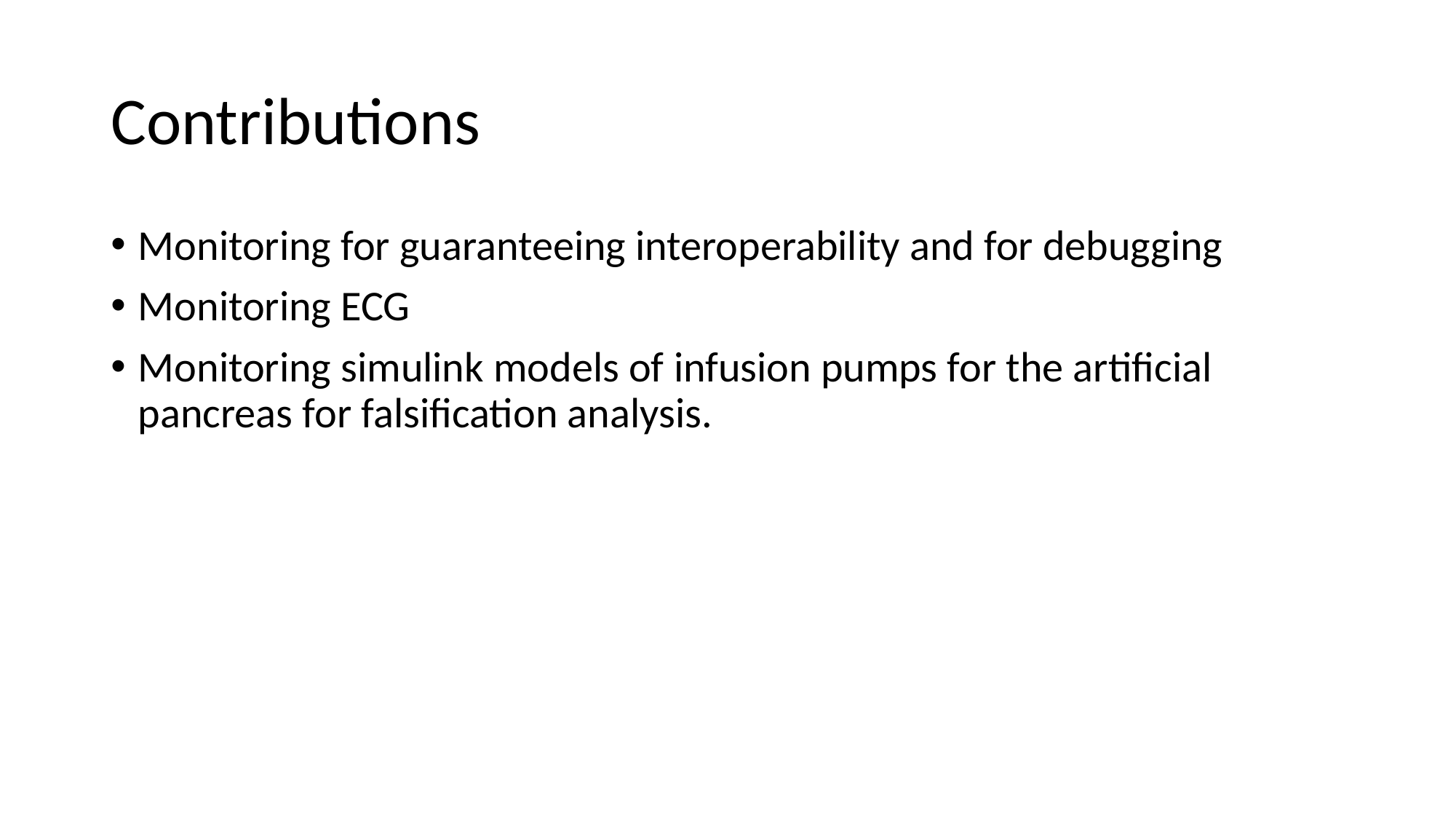

# Contributions
Monitoring for guaranteeing interoperability and for debugging
Monitoring ECG
Monitoring simulink models of infusion pumps for the artificial pancreas for falsification analysis.